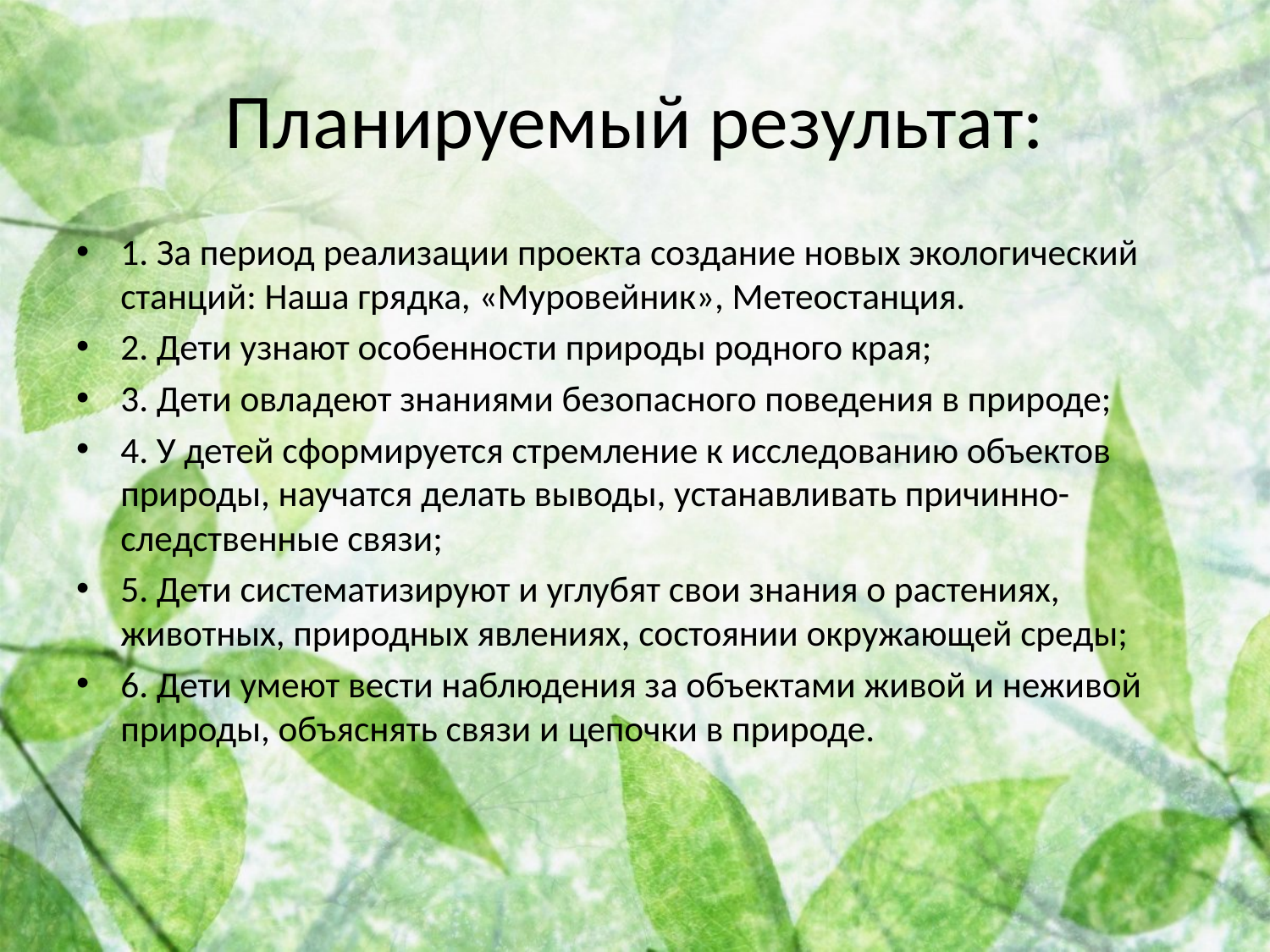

# Планируемый результат:
1. За период реализации проекта создание новых экологический станций: Наша грядка, «Муровейник», Метеостанция.
2. Дети узнают особенности природы родного края;
3. Дети овладеют знаниями безопасного поведения в природе;
4. У детей сформируется стремление к исследованию объектов природы, научатся делать выводы, устанавливать причинно-следственные связи;
5. Дети систематизируют и углубят свои знания о растениях, животных, природных явлениях, состоянии окружающей среды;
6. Дети умеют вести наблюдения за объектами живой и неживой природы, объяснять связи и цепочки в природе.